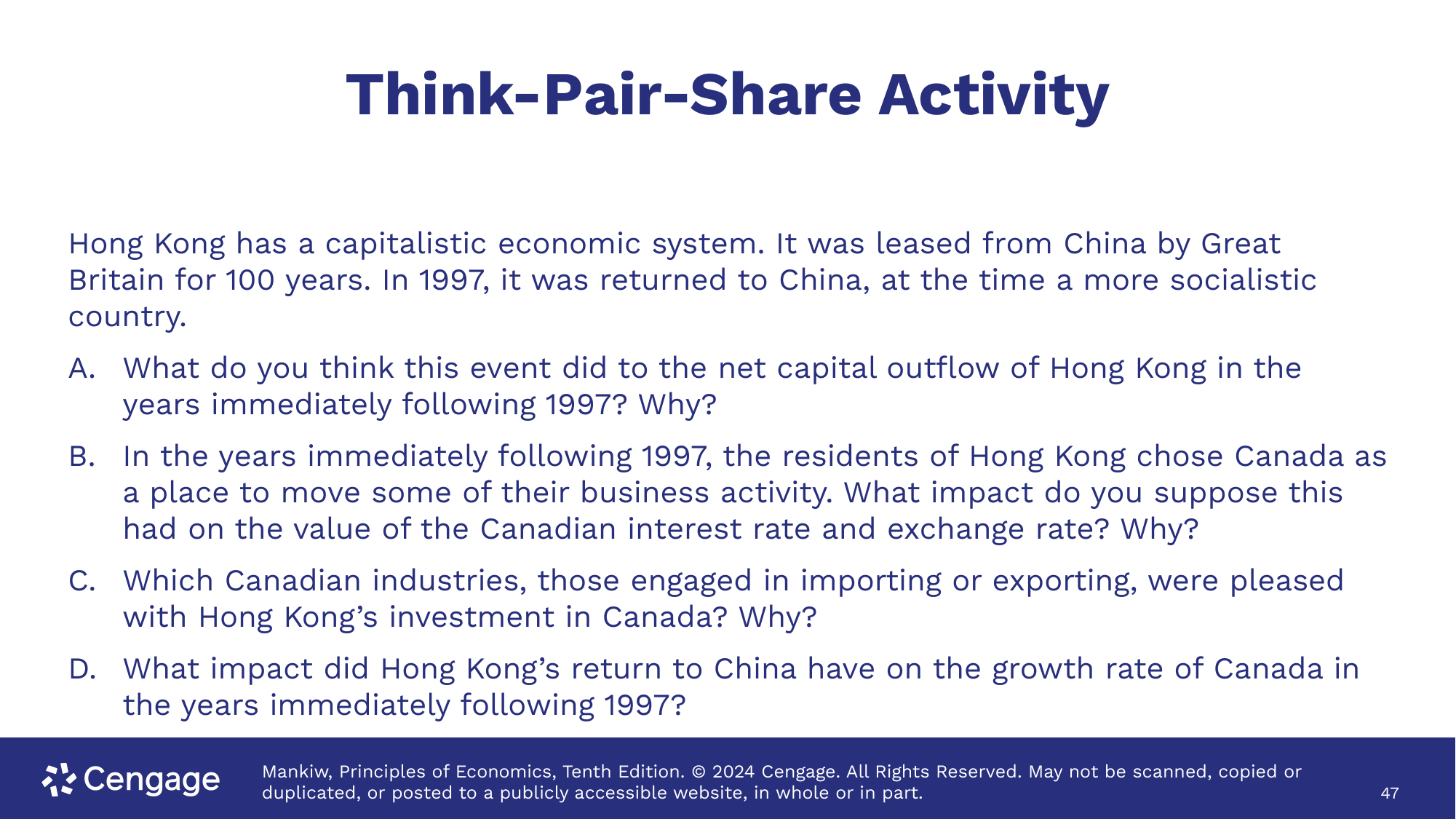

# Think-Pair-Share Activity
Hong Kong has a capitalistic economic system. It was leased from China by Great Britain for 100 years. In 1997, it was returned to China, at the time a more socialistic country.
What do you think this event did to the net capital outflow of Hong Kong in the years immediately following 1997? Why?
In the years immediately following 1997, the residents of Hong Kong chose Canada as a place to move some of their business activity. What impact do you suppose this had on the value of the Canadian interest rate and exchange rate? Why?
Which Canadian industries, those engaged in importing or exporting, were pleased with Hong Kong’s investment in Canada? Why?
What impact did Hong Kong’s return to China have on the growth rate of Canada in the years immediately following 1997?